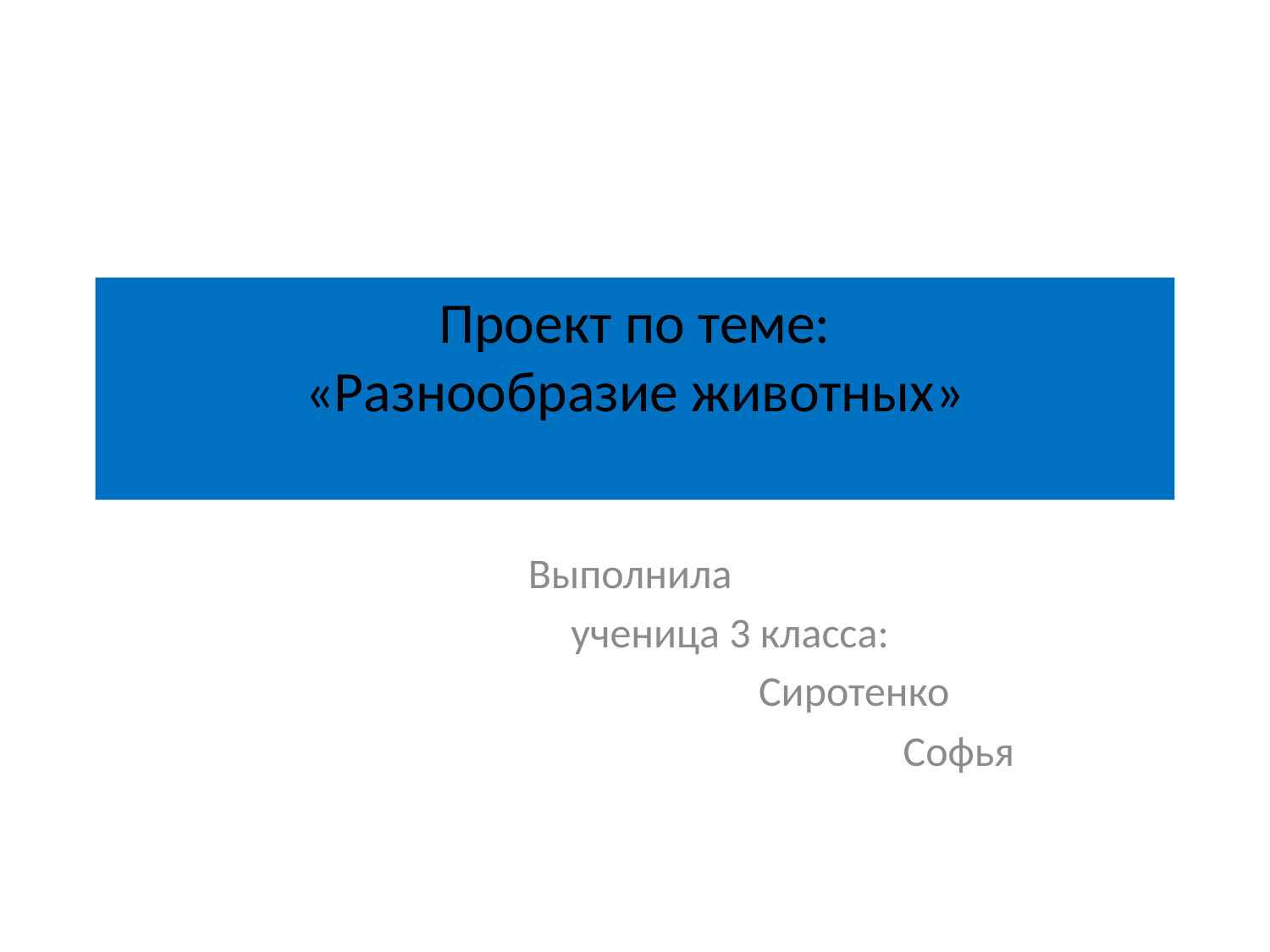

# Проект по теме: «Разнообразие животных»
Выполнила
                    ученица 3 класса:
                                              Сиротенко
                                                                    Софья